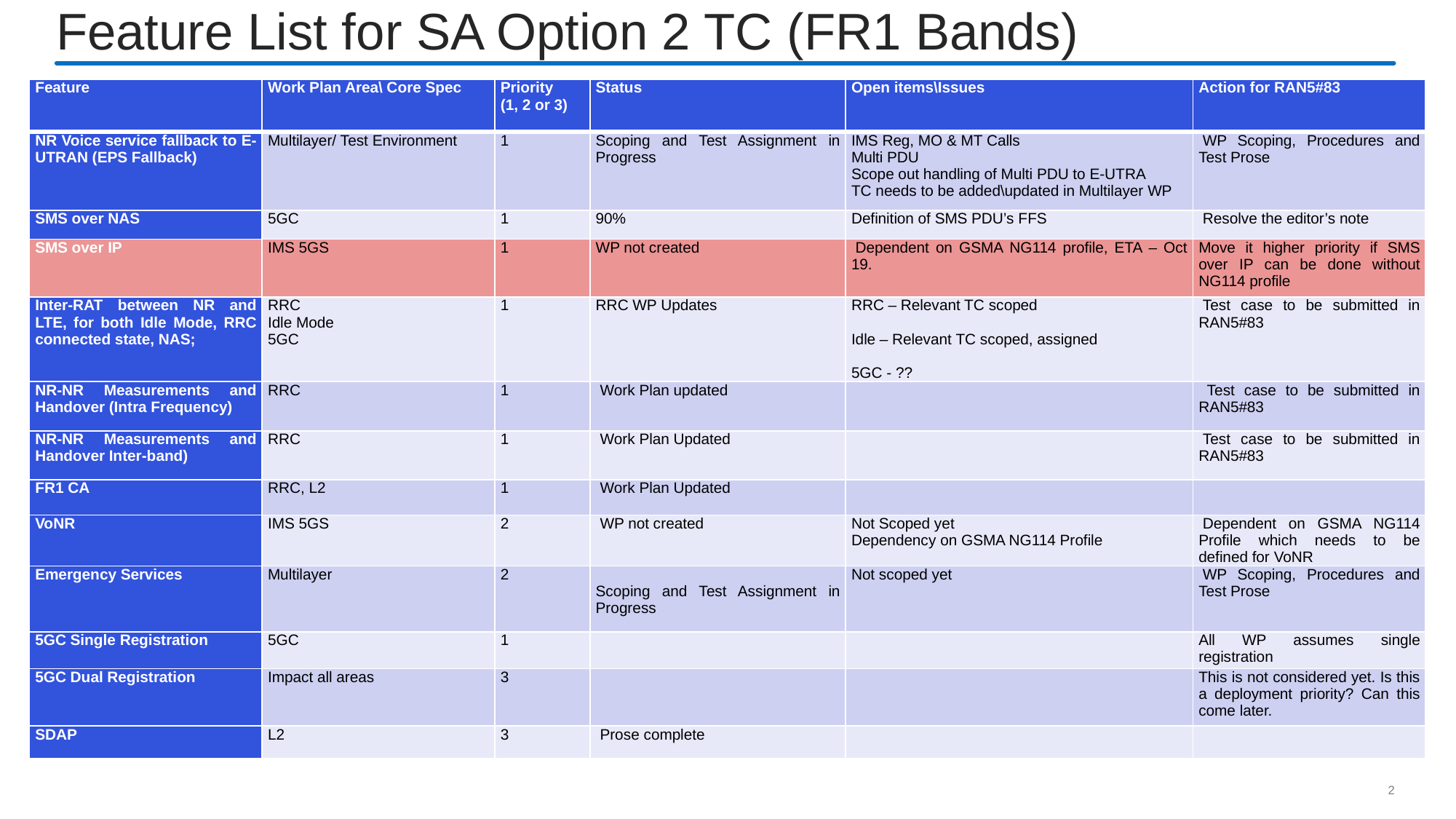

# Feature List for SA Option 2 TC (FR1 Bands)
| Feature | Work Plan Area\ Core Spec | Priority (1, 2 or 3) | Status | Open items\Issues | Action for RAN5#83 |
| --- | --- | --- | --- | --- | --- |
| NR Voice service fallback to E-UTRAN (EPS Fallback) | Multilayer/ Test Environment | 1 | Scoping and Test Assignment in Progress | IMS Reg, MO & MT Calls Multi PDU Scope out handling of Multi PDU to E-UTRA TC needs to be added\updated in Multilayer WP | WP Scoping, Procedures and Test Prose |
| SMS over NAS | 5GC | 1 | 90% | Definition of SMS PDU’s FFS | Resolve the editor’s note |
| SMS over IP | IMS 5GS | 1 | WP not created | Dependent on GSMA NG114 profile, ETA – Oct 19. | Move it higher priority if SMS over IP can be done without NG114 profile |
| Inter-RAT between NR and LTE, for both Idle Mode, RRC connected state, NAS; | RRC Idle Mode 5GC | 1 | RRC WP Updates | RRC – Relevant TC scoped   Idle – Relevant TC scoped, assigned   5GC - ?? | Test case to be submitted in RAN5#83 |
| NR-NR Measurements and Handover (Intra Frequency) | RRC | 1 | Work Plan updated |  | Test case to be submitted in RAN5#83 |
| NR-NR Measurements and Handover Inter-band) | RRC | 1 | Work Plan Updated |  | Test case to be submitted in RAN5#83 |
| FR1 CA | RRC, L2 | 1 | Work Plan Updated |  |  |
| VoNR | IMS 5GS | 2 | WP not created | Not Scoped yet Dependency on GSMA NG114 Profile | Dependent on GSMA NG114 Profile which needs to be defined for VoNR |
| Emergency Services | Multilayer | 2 | Scoping and Test Assignment in Progress | Not scoped yet | WP Scoping, Procedures and Test Prose |
| 5GC Single Registration | 5GC | 1 |  |  | All WP assumes single registration |
| 5GC Dual Registration | Impact all areas | 3 |  |  | This is not considered yet. Is this a deployment priority? Can this come later. |
| SDAP | L2 | 3 | Prose complete |  |  |